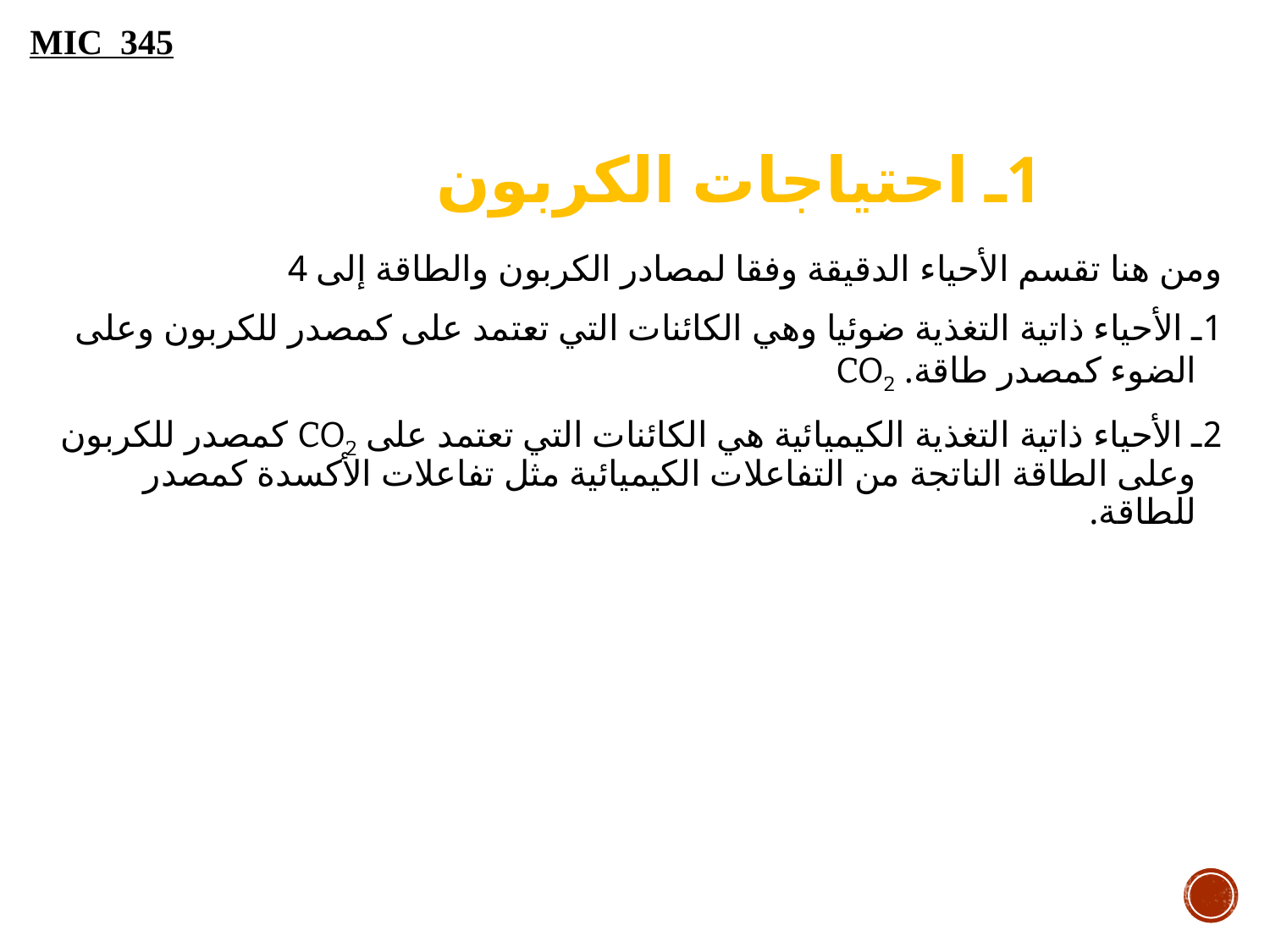

MIC  345
1ـ احتياجات الكربون
ومن هنا تقسم الأحياء الدقيقة وفقا لمصادر الكربون والطاقة إلى 4
1ـ الأحياء ذاتية التغذية ضوئيا وهي الكائنات التي تعتمد على كمصدر للكربون وعلى الضوء كمصدر طاقة. CO2
2ـ الأحياء ذاتية التغذية الكيميائية هي الكائنات التي تعتمد على CO2 كمصدر للكربون وعلى الطاقة الناتجة من التفاعلات الكيميائية مثل تفاعلات الأكسدة كمصدر للطاقة.